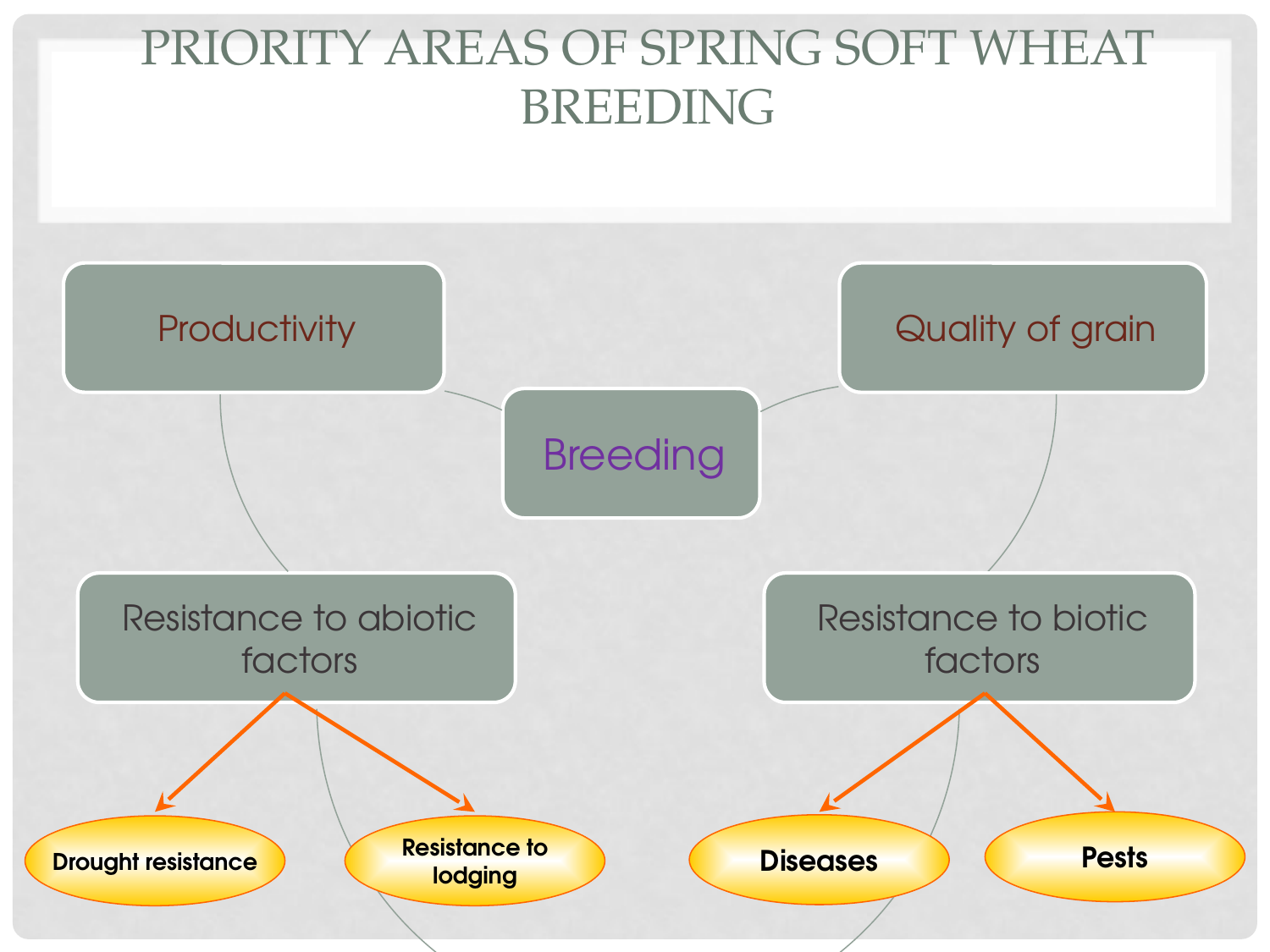

# Priority areas of spring soft wheat BREEDING
Breeding
Quality of grain
Resistance to biotic factors
Resistance to abiotic factors
Productivity

Pests
Diseases
Drought resistance
Resistance to
lodging